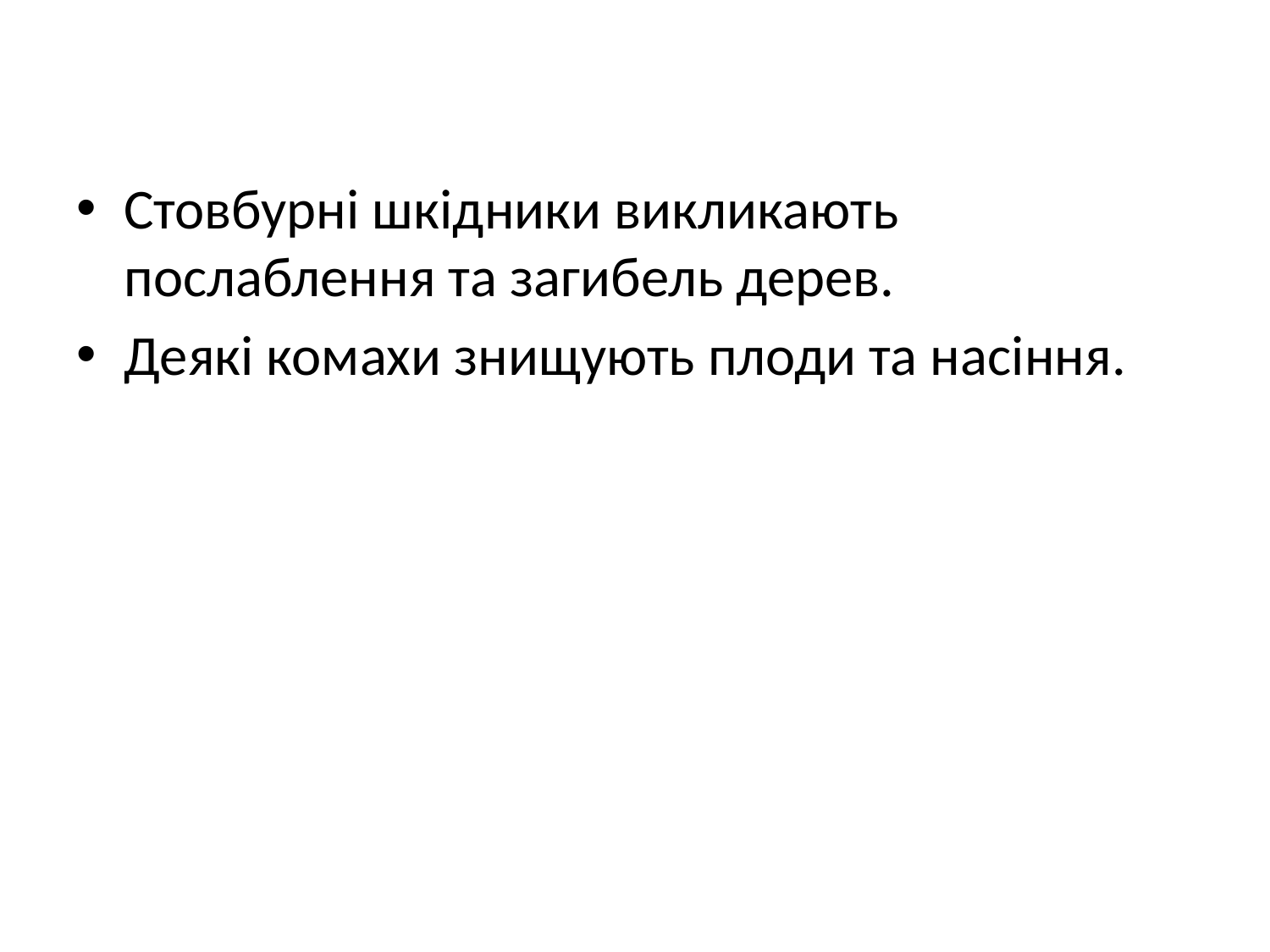

Стовбурні шкідники викликають послаблення та загибель дерев.
Деякі комахи знищують плоди та насіння.